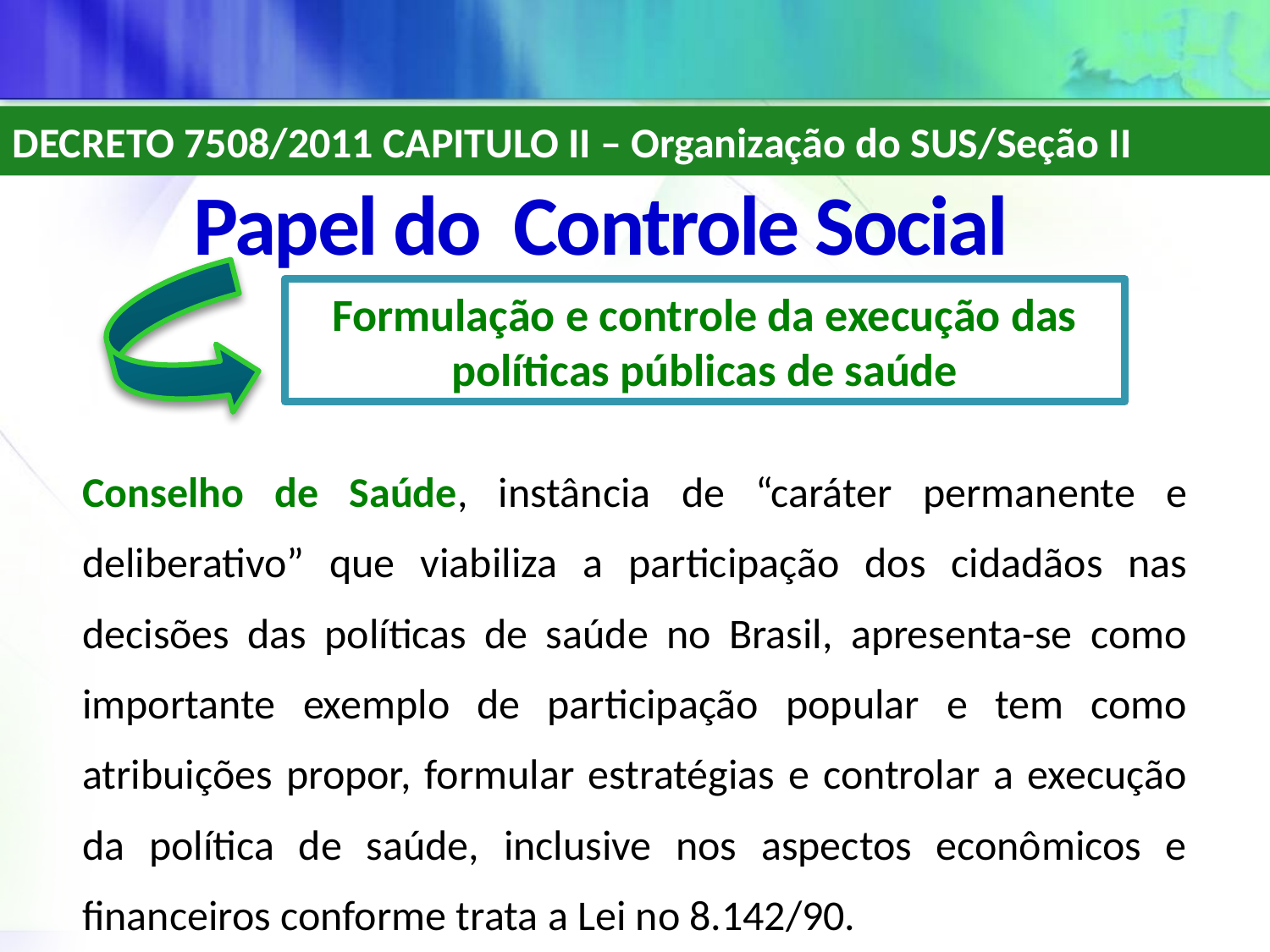

DECRETO 7508/2011 CAPITULO II – Organização do SUS/Seção II
Papel do  Controle Social

Formulação e controle da execução das políticas públicas de saúde
Conselho de Saúde, instância de “caráter permanente e deliberativo” que viabiliza a participação dos cidadãos nas decisões das políticas de saúde no Brasil, apresenta-se como importante exemplo de participação popular e tem como atribuições propor, formular estratégias e controlar a execução da política de saúde, inclusive nos aspectos econômicos e financeiros conforme trata a Lei no 8.142/90.